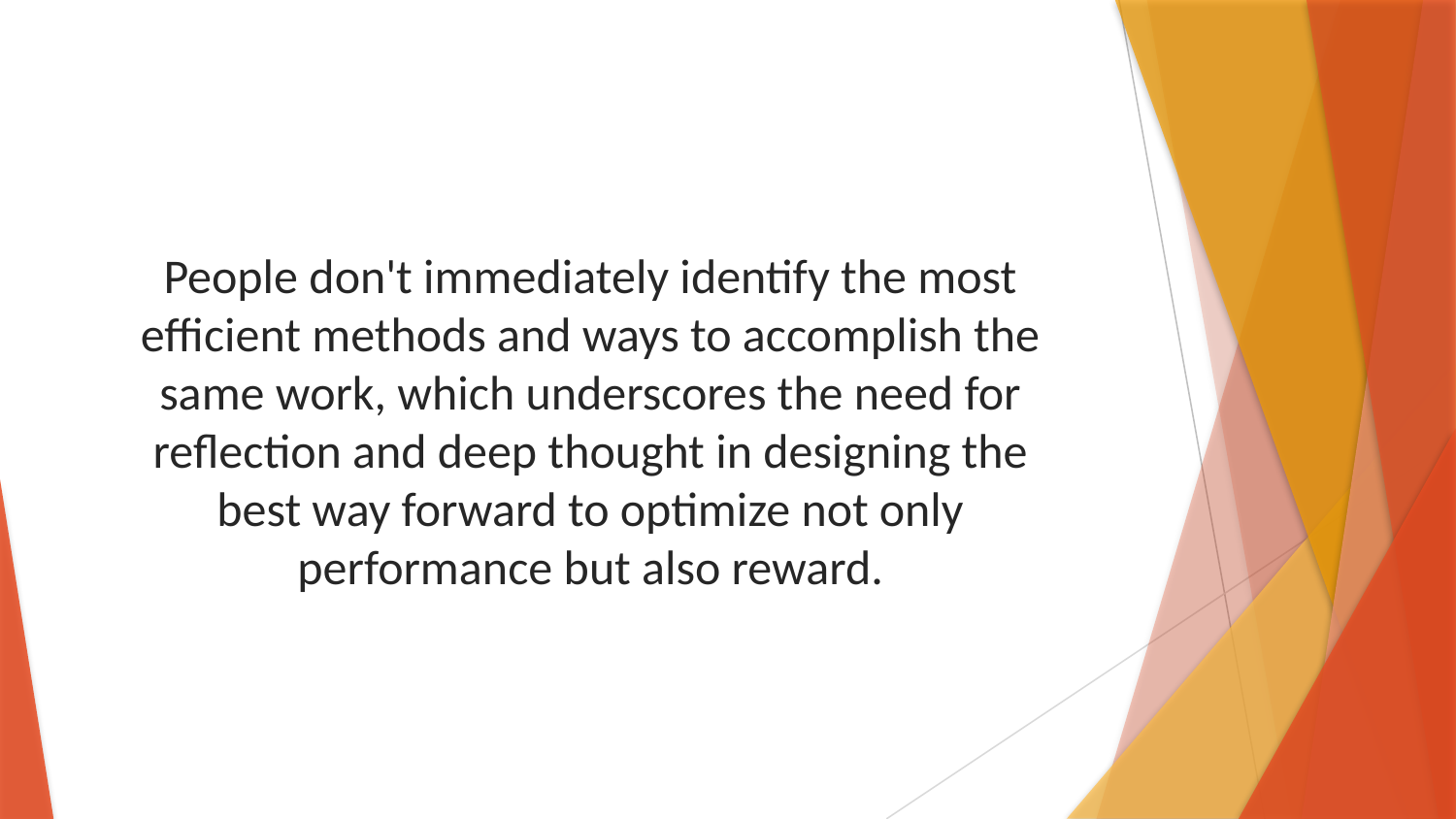

People don't immediately identify the most efficient methods and ways to accomplish the same work, which underscores the need for reflection and deep thought in designing the best way forward to optimize not only performance but also reward.